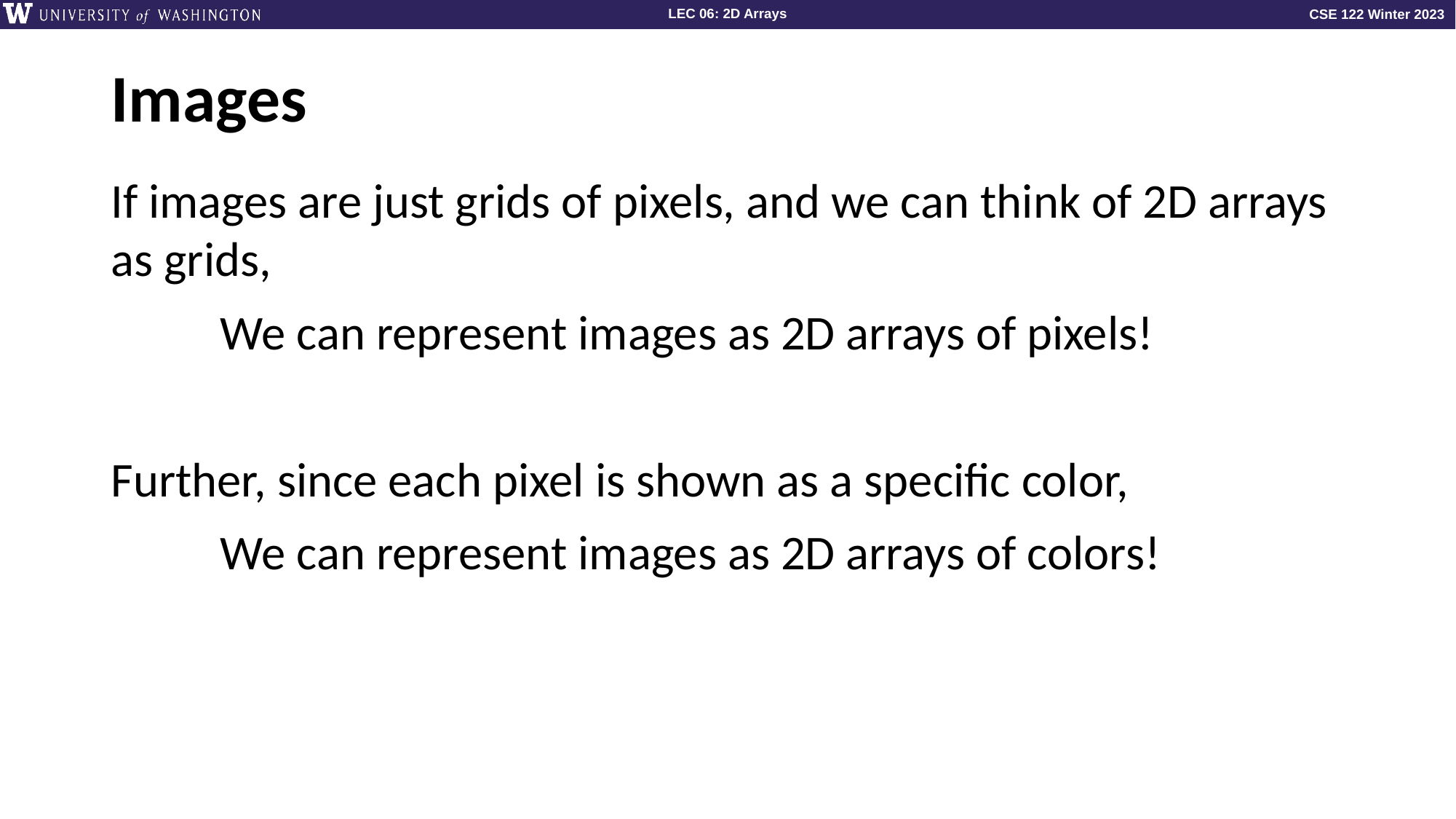

# Images
If images are just grids of pixels, and we can think of 2D arrays as grids,
	We can represent images as 2D arrays of pixels!

Further, since each pixel is shown as a specific color,
	We can represent images as 2D arrays of colors!